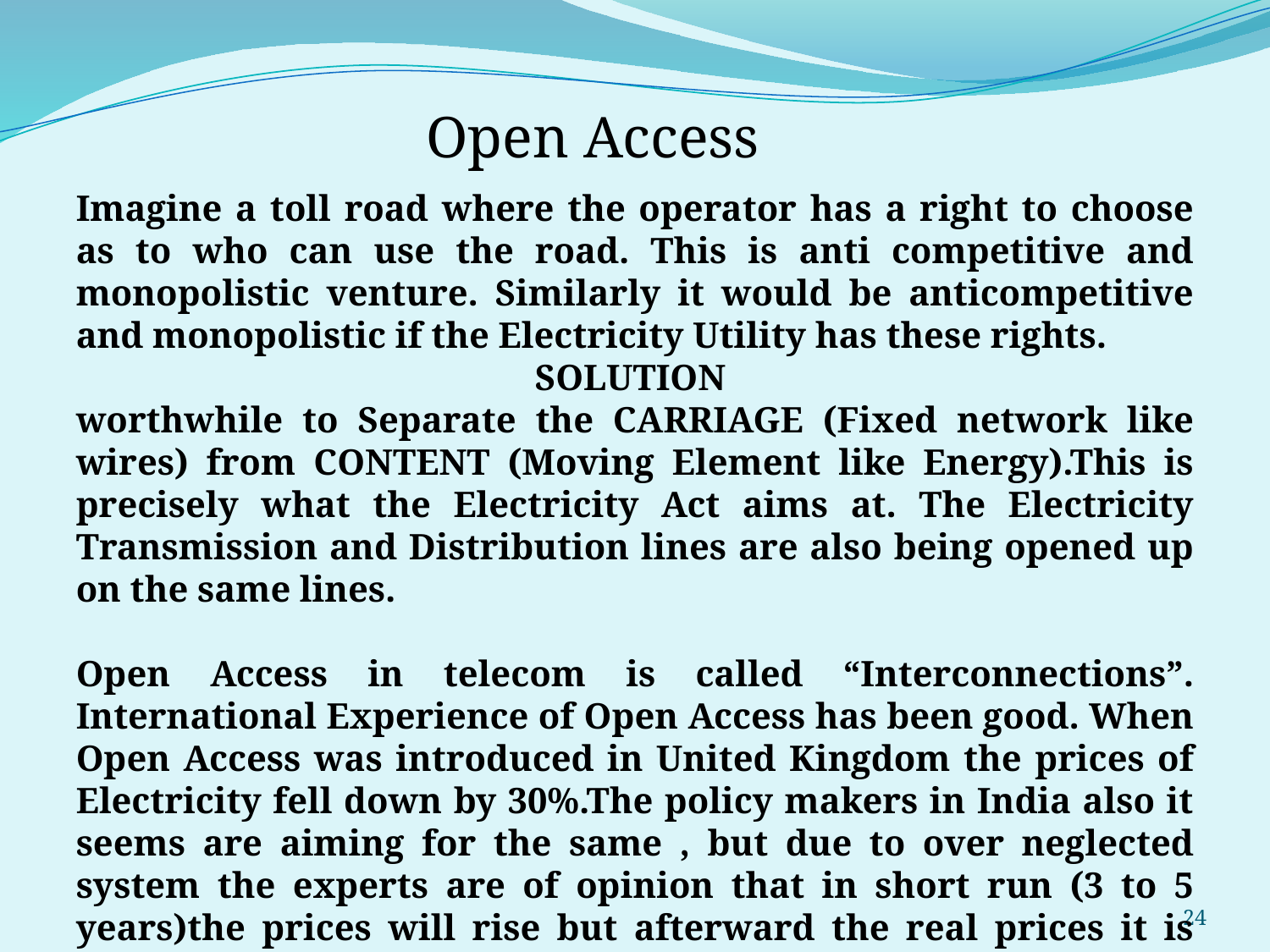

Open Access
Imagine a toll road where the operator has a right to choose as to who can use the road. This is anti competitive and monopolistic venture. Similarly it would be anticompetitive and monopolistic if the Electricity Utility has these rights.
SOLUTION
worthwhile to Separate the CARRIAGE (Fixed network like wires) from CONTENT (Moving Element like Energy).This is precisely what the Electricity Act aims at. The Electricity Transmission and Distribution lines are also being opened up on the same lines.

Open Access in telecom is called “Interconnections”. International Experience of Open Access has been good. When Open Access was introduced in United Kingdom the prices of Electricity fell down by 30%.The policy makers in India also it seems are aiming for the same , but due to over neglected system the experts are of opinion that in short run (3 to 5 years)the prices will rise but afterward the real prices it is proposed will decline.

24